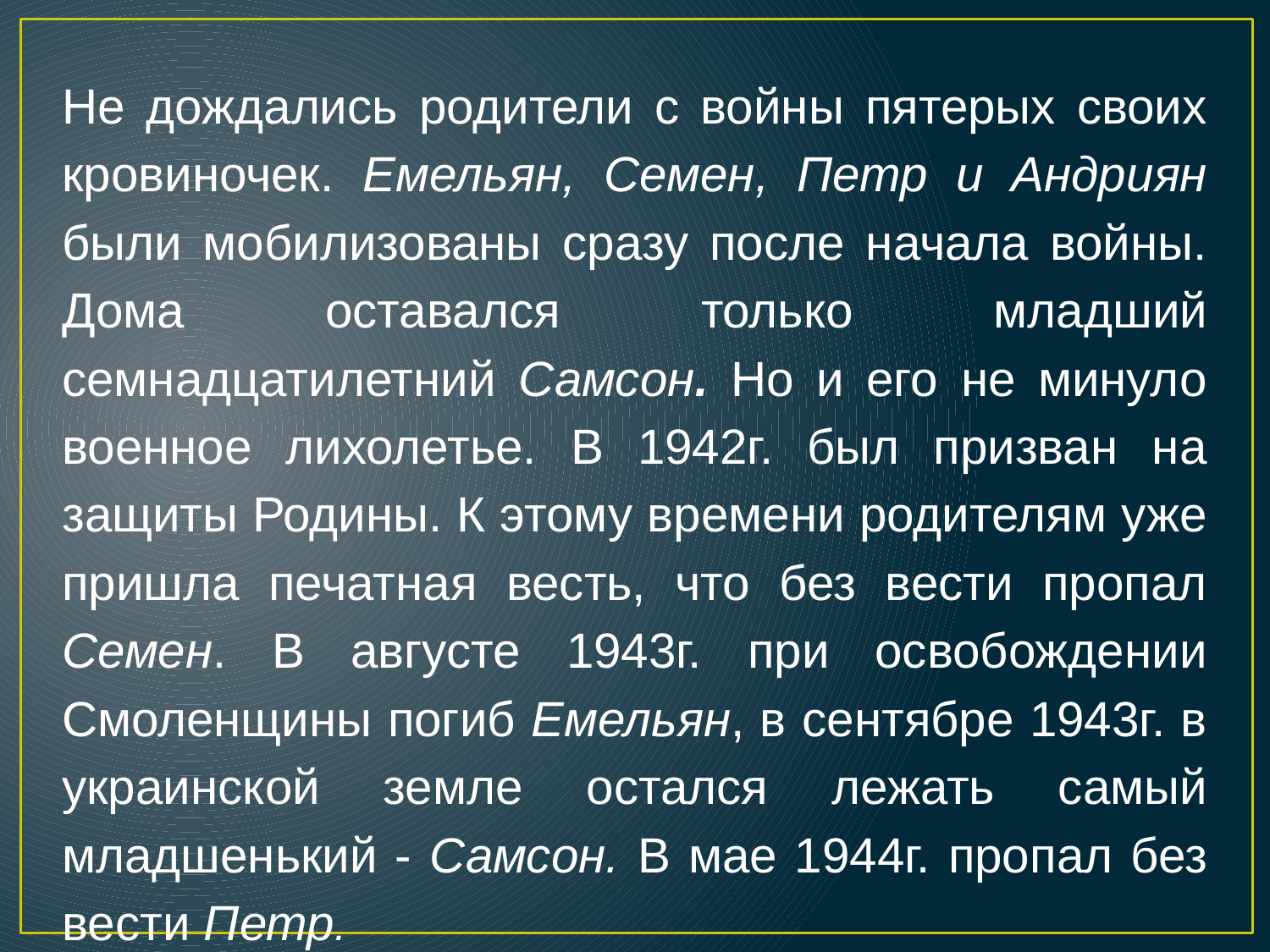

Не дождались родители с войны пятерых своих кровиночек. Емельян, Семен, Петр и Андриян были мобилизованы сразу после начала войны. Дома оставался только младший семнадцатилетний Самсон. Но и его не минуло военное лихолетье. В 1942г. был призван на защиты Родины. К этому времени родителям уже пришла печатная весть, что без вести пропал Семен. В августе 1943г. при освобождении Смоленщины погиб Емельян, в сентябре 1943г. в украинской земле остался лежать самый младшенький - Самсон. В мае 1944г. пропал без вести Петр.